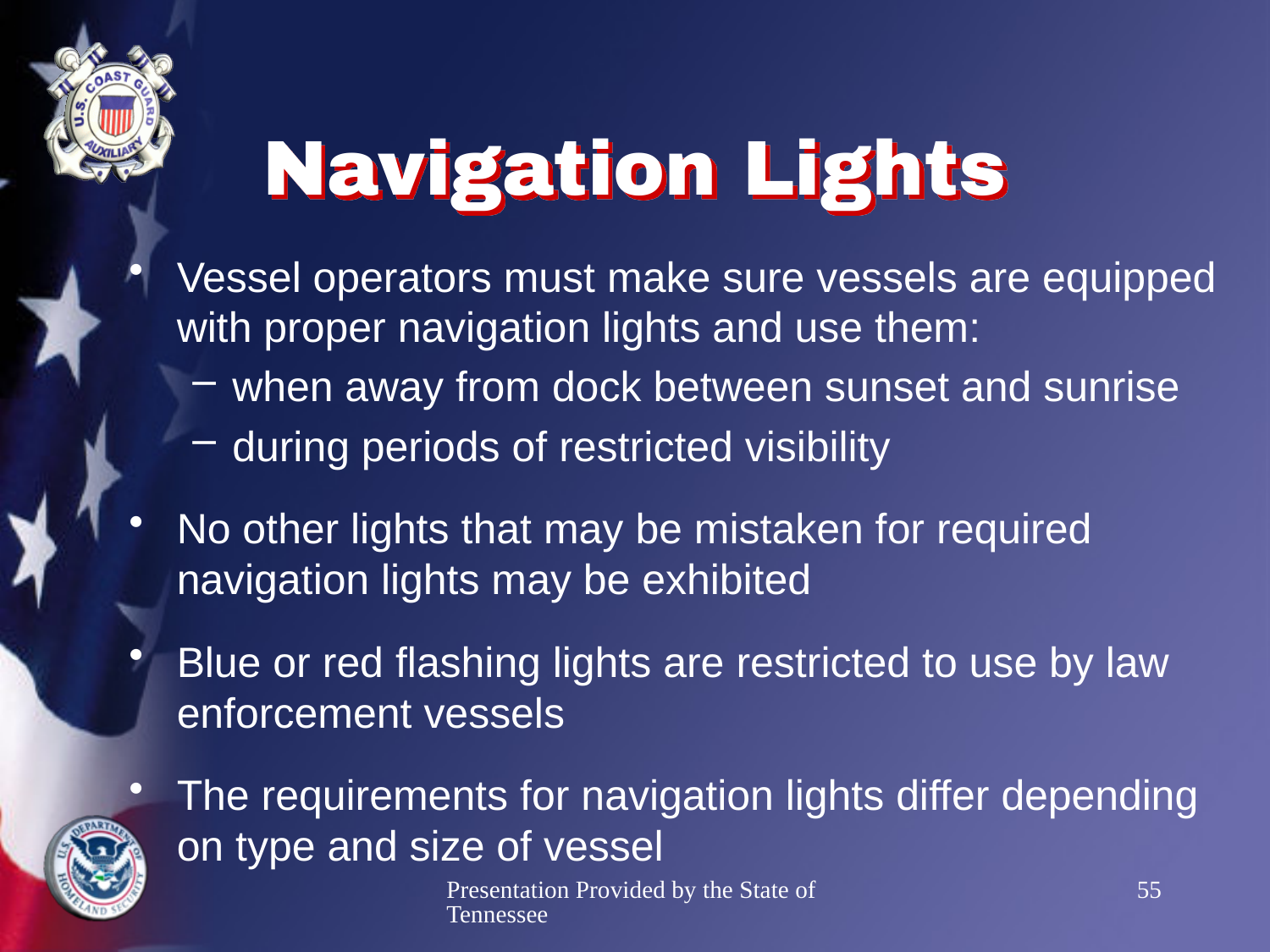

# Navigation Lights
Vessel operators must make sure vessels are equipped with proper navigation lights and use them:
when away from dock between sunset and sunrise
during periods of restricted visibility
No other lights that may be mistaken for required navigation lights may be exhibited
Blue or red flashing lights are restricted to use by law enforcement vessels
The requirements for navigation lights differ depending on type and size of vessel
Presentation Provided by the State of Tennessee
55